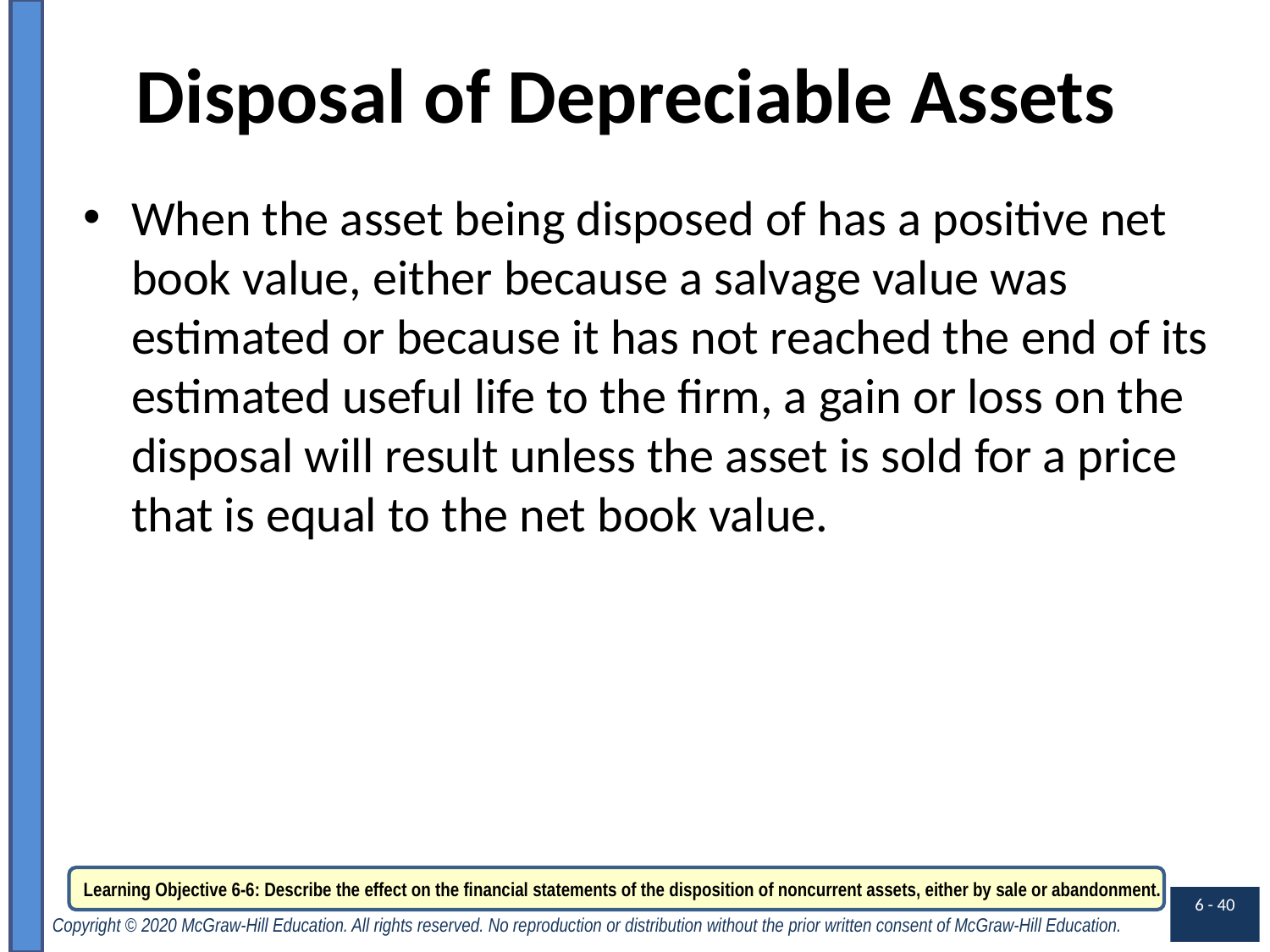

# Disposal of Depreciable Assets
When the asset being disposed of has a positive net book value, either because a salvage value was estimated or because it has not reached the end of its estimated useful life to the firm, a gain or loss on the disposal will result unless the asset is sold for a price that is equal to the net book value.
Learning Objective 6-6: Describe the effect on the financial statements of the disposition of noncurrent assets, either by sale or abandonment.